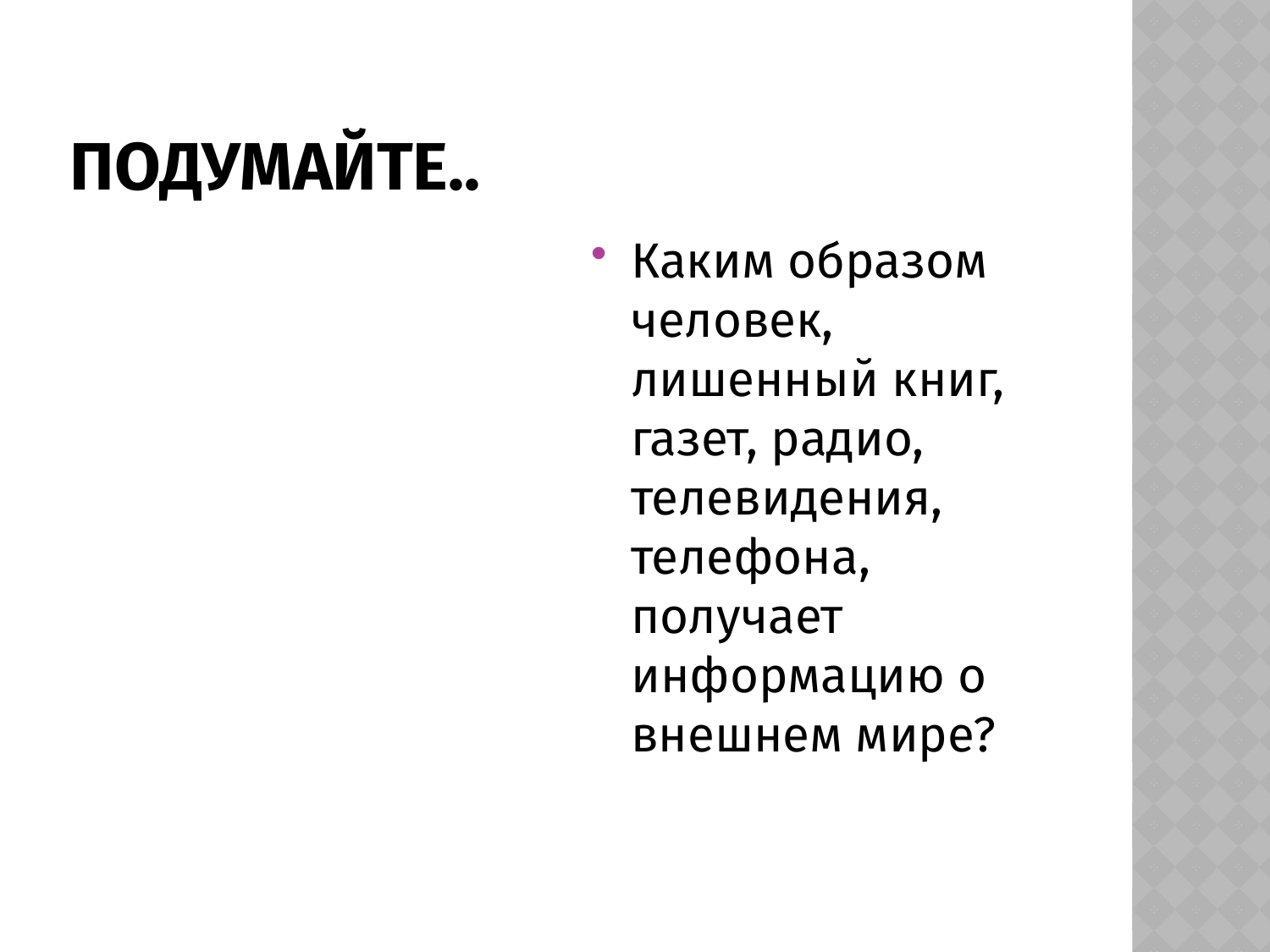

# Подумайте..

Каким образом человек, лишенный книг, газет, радио, телевидения, телефона, получает информацию о внешнем мире?